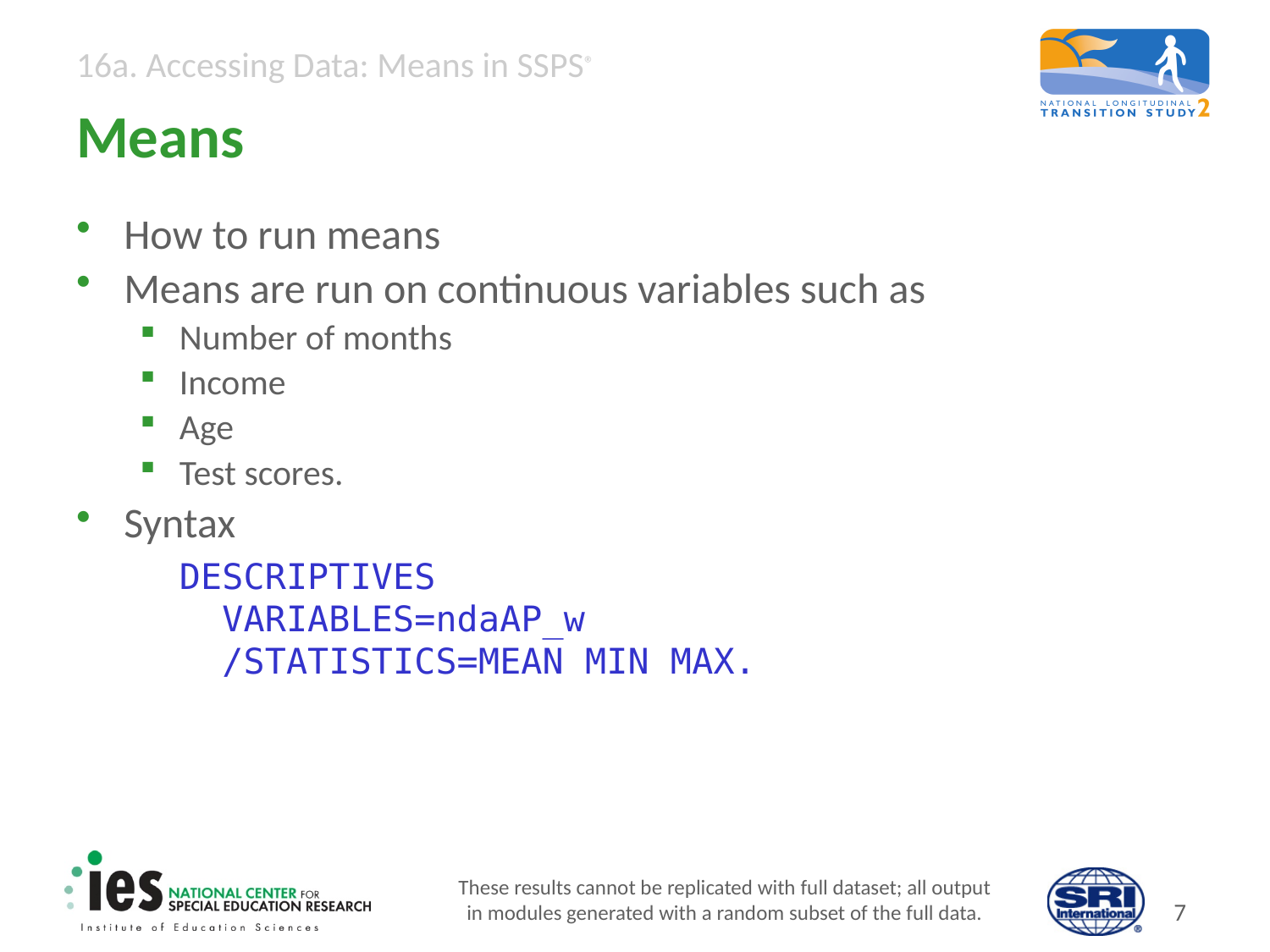

# Means
How to run means
Means are run on continuous variables such as
Number of months
Income
Age
Test scores.
Syntax
	DESCRIPTIVES
  VARIABLES=ndaAP_w
  /STATISTICS=MEAN MIN MAX.
These results cannot be replicated with full dataset; all output
in modules generated with a random subset of the full data.
7